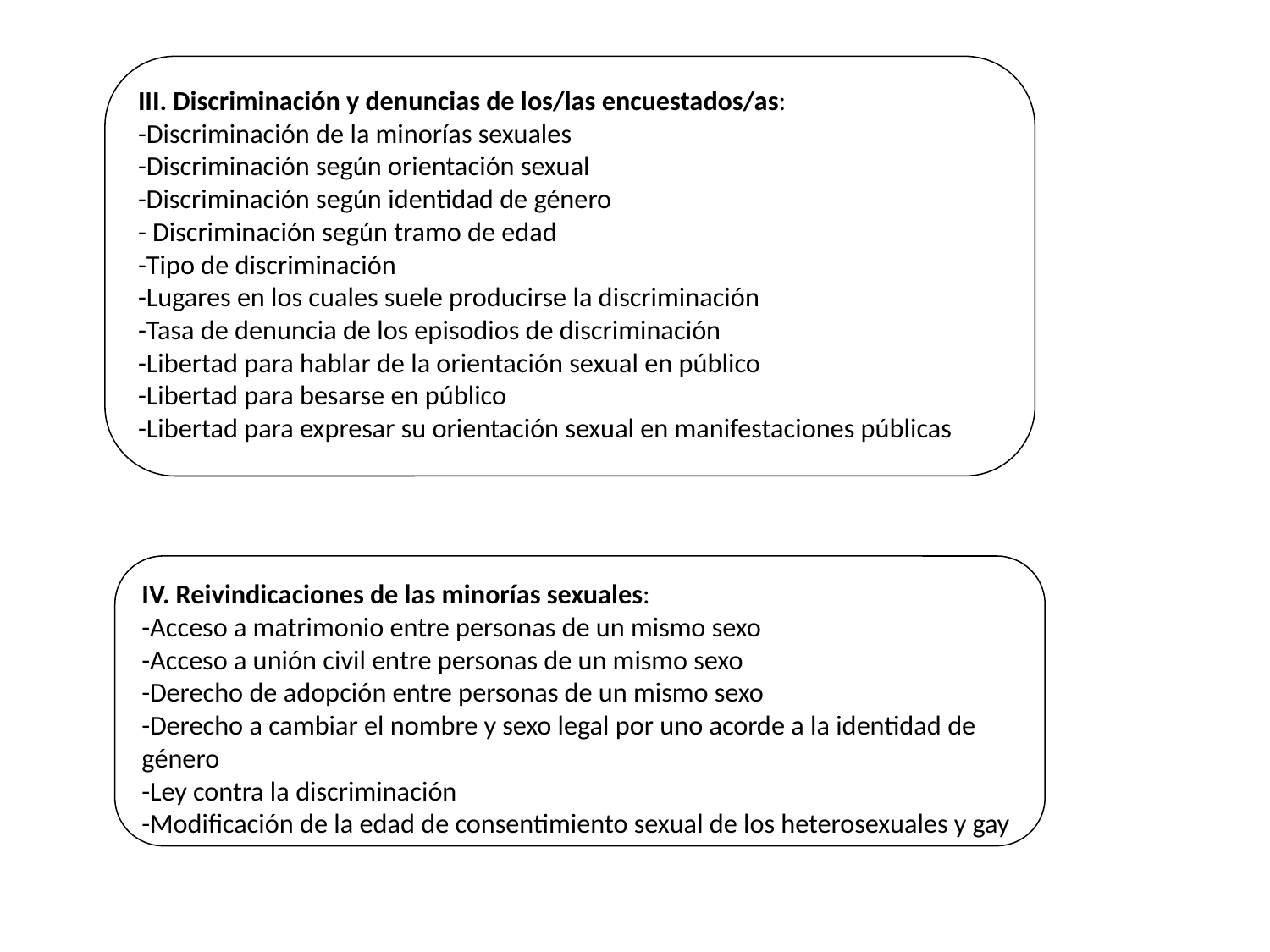

III. Discriminación y denuncias de los/las encuestados/as:
-Discriminación de la minorías sexuales
-Discriminación según orientación sexual
-Discriminación según identidad de género
- Discriminación según tramo de edad
-Tipo de discriminación
-Lugares en los cuales suele producirse la discriminación
-Tasa de denuncia de los episodios de discriminación
-Libertad para hablar de la orientación sexual en público
-Libertad para besarse en público
-Libertad para expresar su orientación sexual en manifestaciones públicas
IV. Reivindicaciones de las minorías sexuales:
-Acceso a matrimonio entre personas de un mismo sexo
-Acceso a unión civil entre personas de un mismo sexo
-Derecho de adopción entre personas de un mismo sexo
-Derecho a cambiar el nombre y sexo legal por uno acorde a la identidad de género
-Ley contra la discriminación
-Modificación de la edad de consentimiento sexual de los heterosexuales y gay